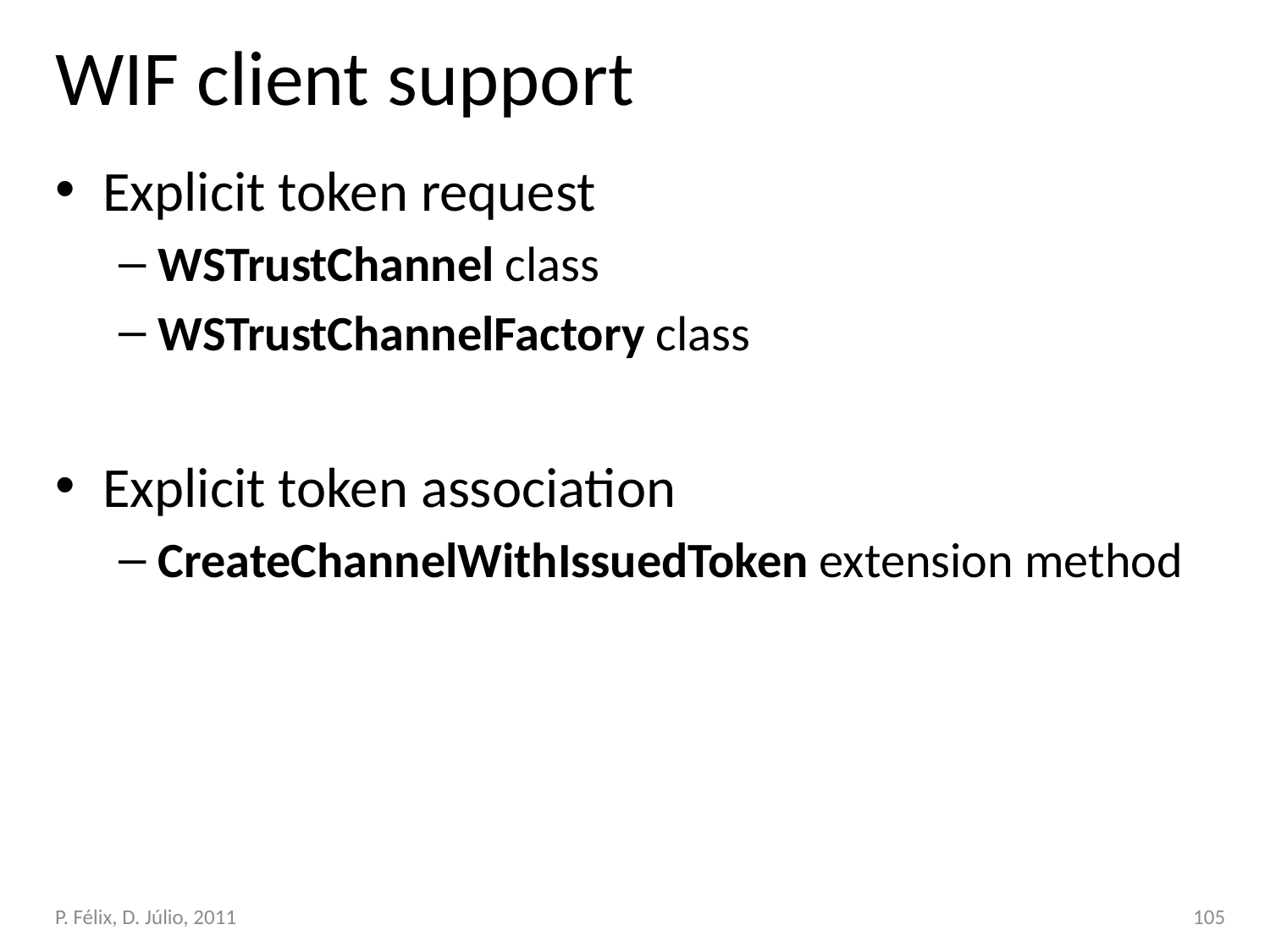

# WIF client support
Explicit token request
WSTrustChannel class
WSTrustChannelFactory class

Explicit token association
CreateChannelWithIssuedToken extension method
P. Félix, D. Júlio, 2011
105